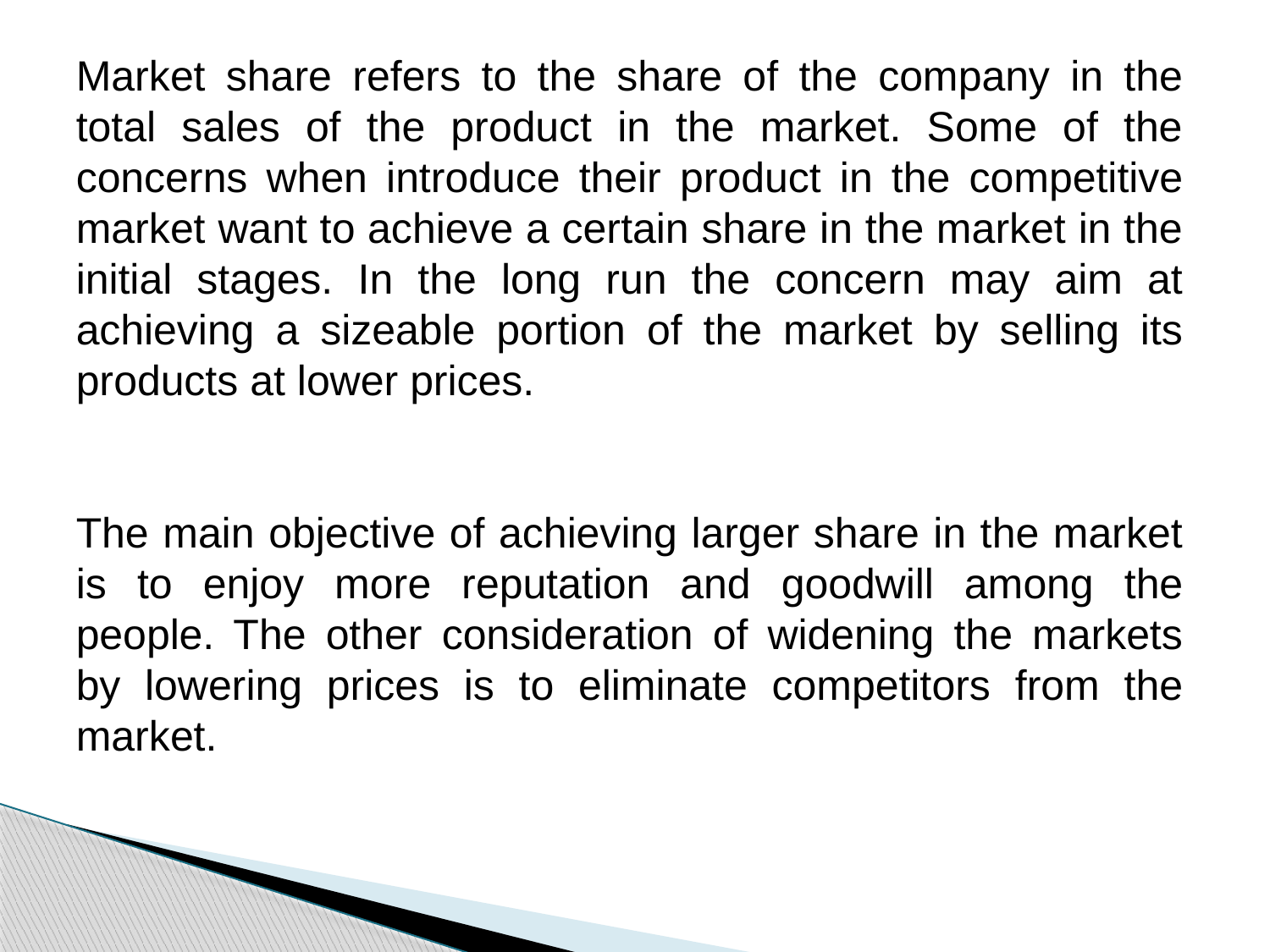

Market share refers to the share of the company in the total sales of the product in the market. Some of the concerns when introduce their product in the competitive market want to achieve a certain share in the market in the initial stages. In the long run the concern may aim at achieving a sizeable portion of the market by selling its products at lower prices.

The main objective of achieving larger share in the market is to enjoy more reputation and goodwill among the people. The other consideration of widening the markets by lowering prices is to eliminate competitors from the market.